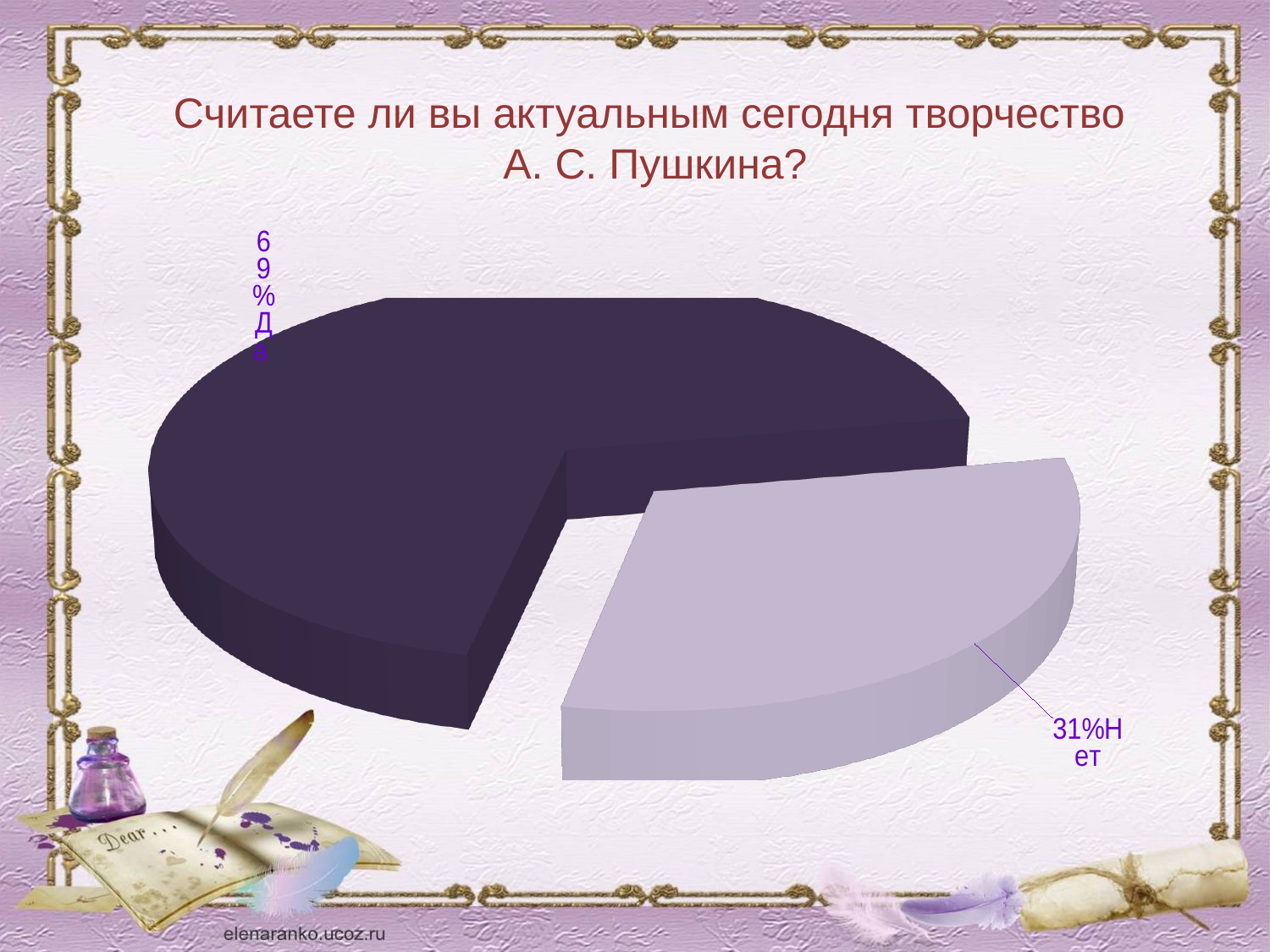

Считаете ли вы актуальным сегодня творчество
А. С. Пушкина?

[unsupported chart]